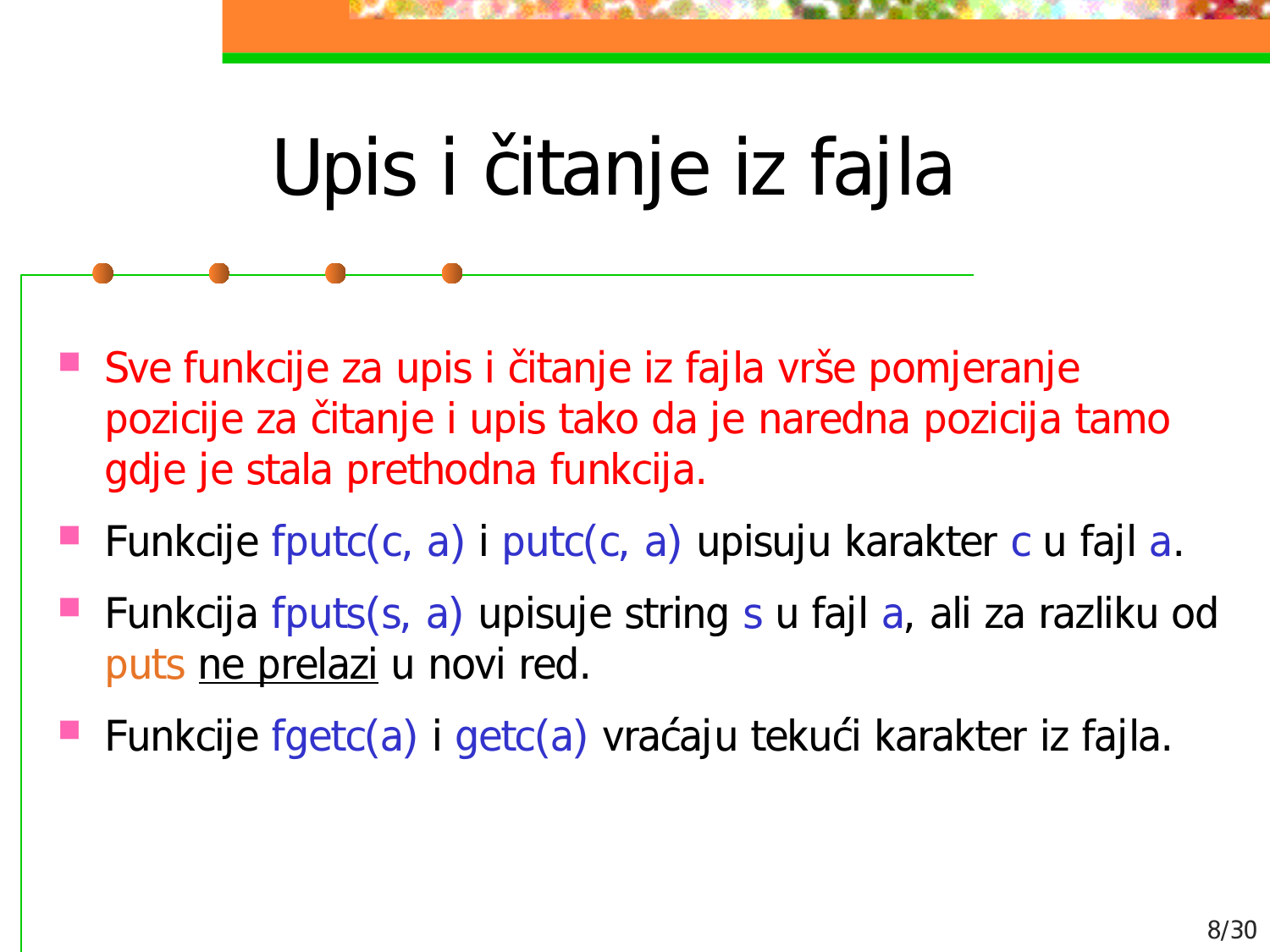

# Upis i čitanje iz fajla
Sve funkcije za upis i čitanje iz fajla vrše pomjeranje pozicije za čitanje i upis tako da je naredna pozicija tamo gdje je stala prethodna funkcija.
Funkcije fputc(c, a) i putc(c, a) upisuju karakter c u fajl a.
Funkcija fputs(s, a) upisuje string s u fajl a, ali za razliku od puts ne prelazi u novi red.
Funkcije fgetc(a) i getc(a) vraćaju tekući karakter iz fajla.
8/30